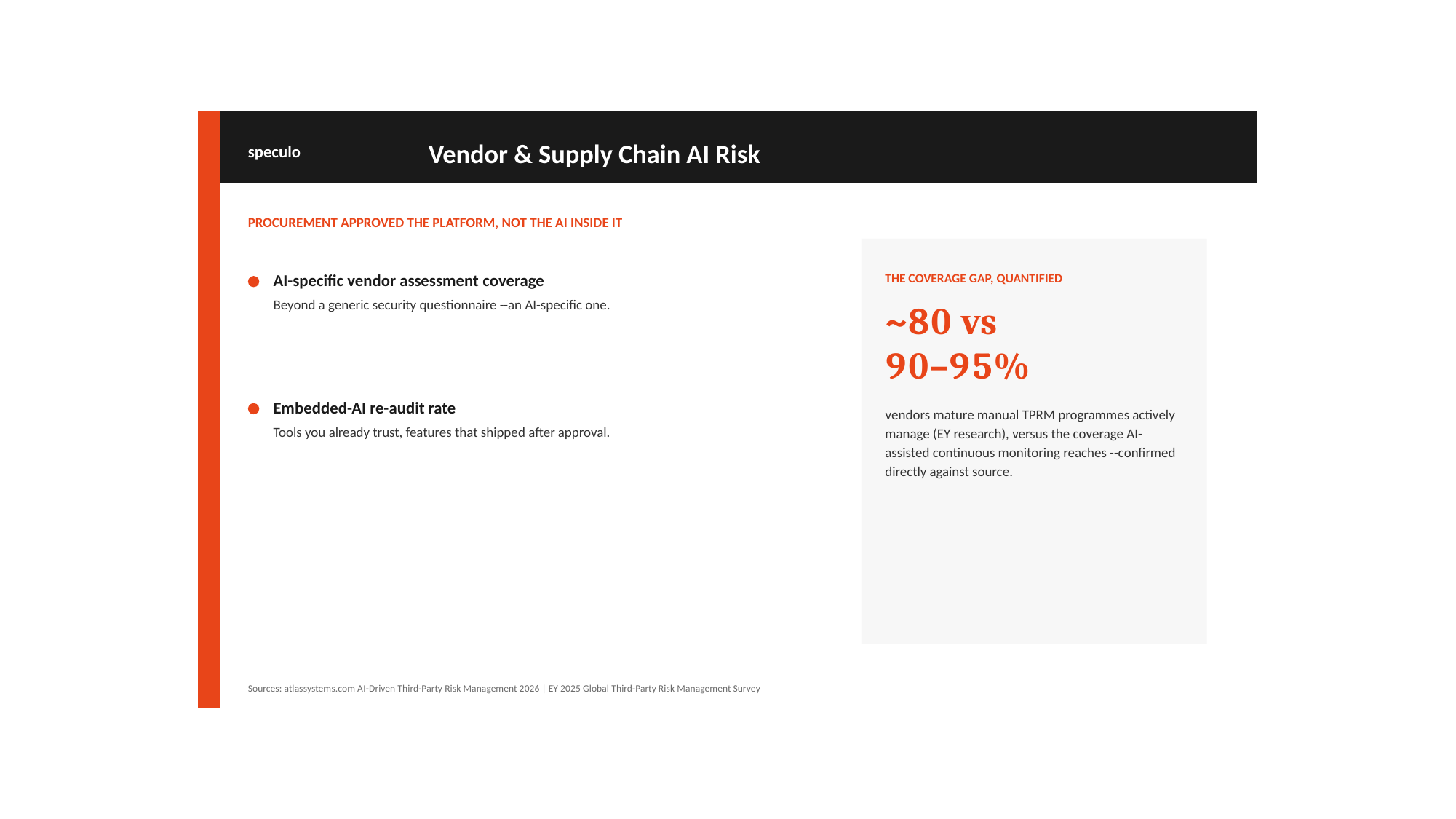

Vendor & Supply Chain AI Risk
speculo
PROCUREMENT APPROVED THE PLATFORM, NOT THE AI INSIDE IT

THE COVERAGE GAP, QUANTIFIED
AI-specific vendor assessment coverage

Beyond a generic security questionnaire --an AI-specific one.
~80 vs
90–95%
Embedded-AI re-audit rate

vendors mature manual TPRM programmes actively
Tools you already trust, features that shipped after approval.
manage (EY research), versus the coverage AI-
assisted continuous monitoring reaches --confirmed
directly against source.
Sources: atlassystems.com AI-Driven Third-Party Risk Management 2026 | EY 2025 Global Third-Party Risk Management Survey